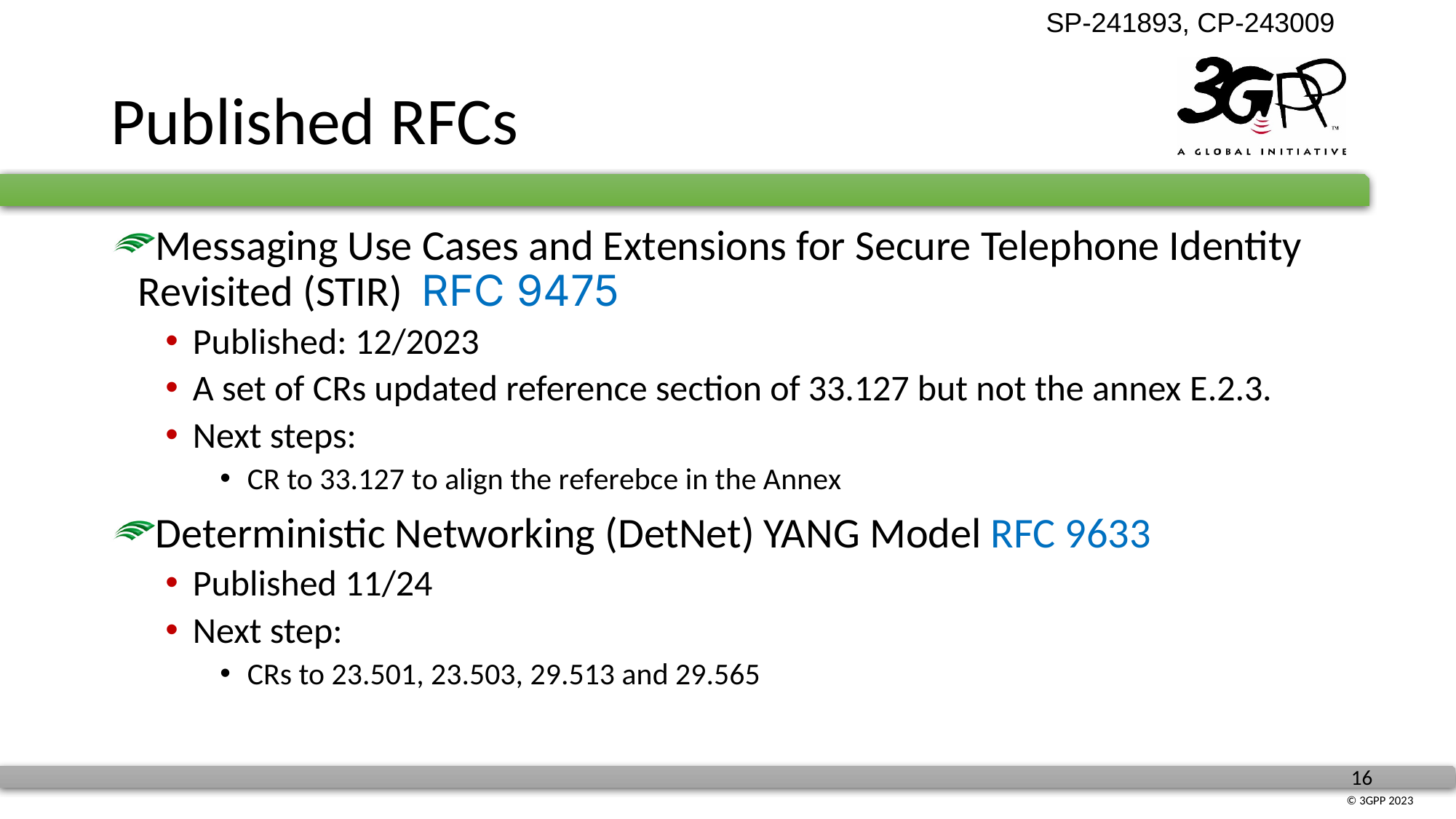

# Published RFCs
Messaging Use Cases and Extensions for Secure Telephone Identity Revisited (STIR)  RFC 9475
Published: 12/2023
A set of CRs updated reference section of 33.127 but not the annex E.2.3.
Next steps:
CR to 33.127 to align the referebce in the Annex
Deterministic Networking (DetNet) YANG Model RFC 9633
Published 11/24
Next step:
CRs to 23.501, 23.503, 29.513 and 29.565